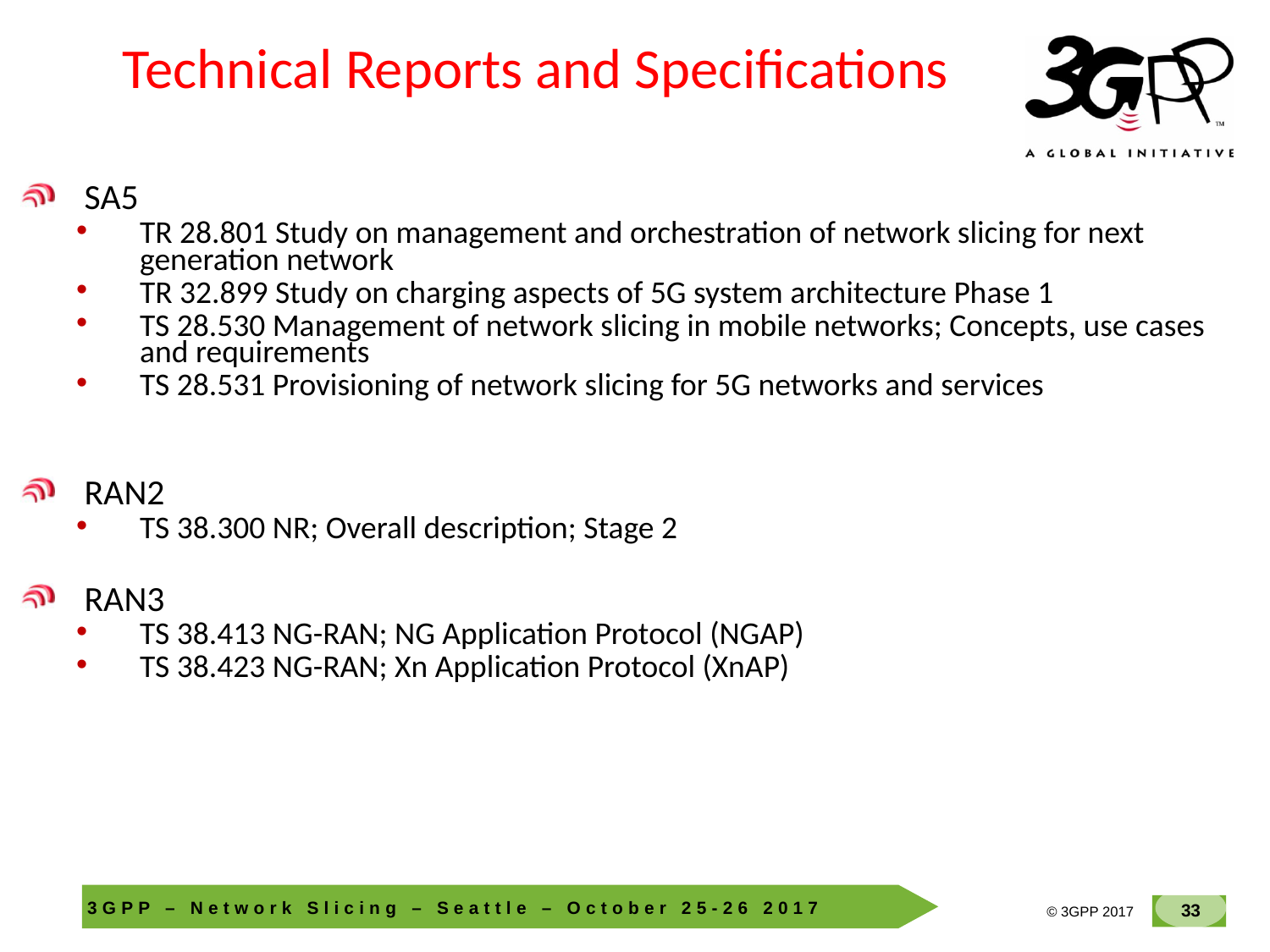

Technical Reports and Specifications
SA5
TR 28.801 Study on management and orchestration of network slicing for next generation network
TR 32.899 Study on charging aspects of 5G system architecture Phase 1
TS 28.530 Management of network slicing in mobile networks; Concepts, use cases and requirements
TS 28.531 Provisioning of network slicing for 5G networks and services

RAN2
TS 38.300 NR; Overall description; Stage 2

RAN3
TS 38.413 NG-RAN; NG Application Protocol (NGAP)
TS 38.423 NG-RAN; Xn Application Protocol (XnAP)